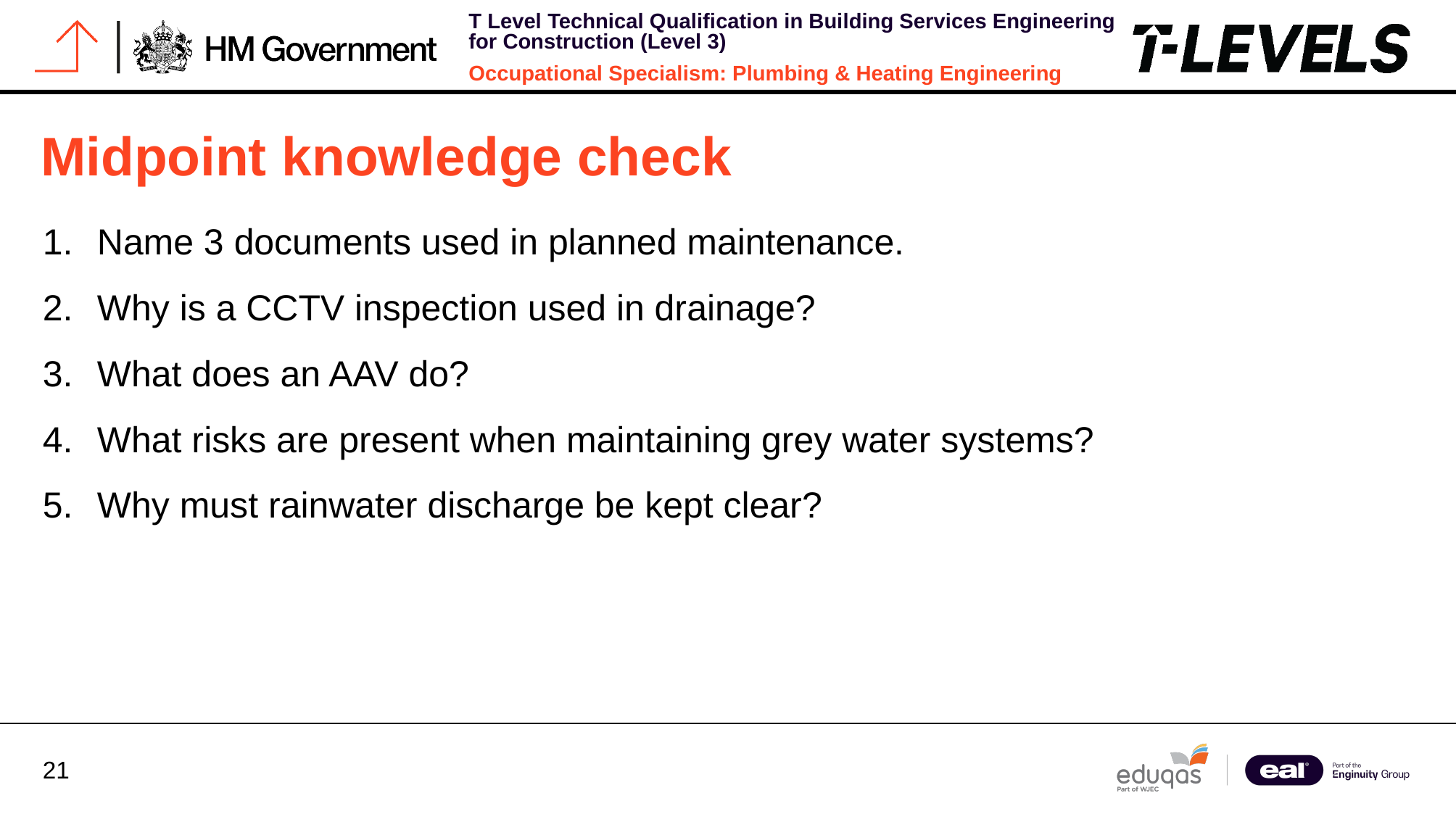

# Midpoint knowledge check
Name 3 documents used in planned maintenance.
Why is a CCTV inspection used in drainage?
What does an AAV do?
What risks are present when maintaining grey water systems?
Why must rainwater discharge be kept clear?